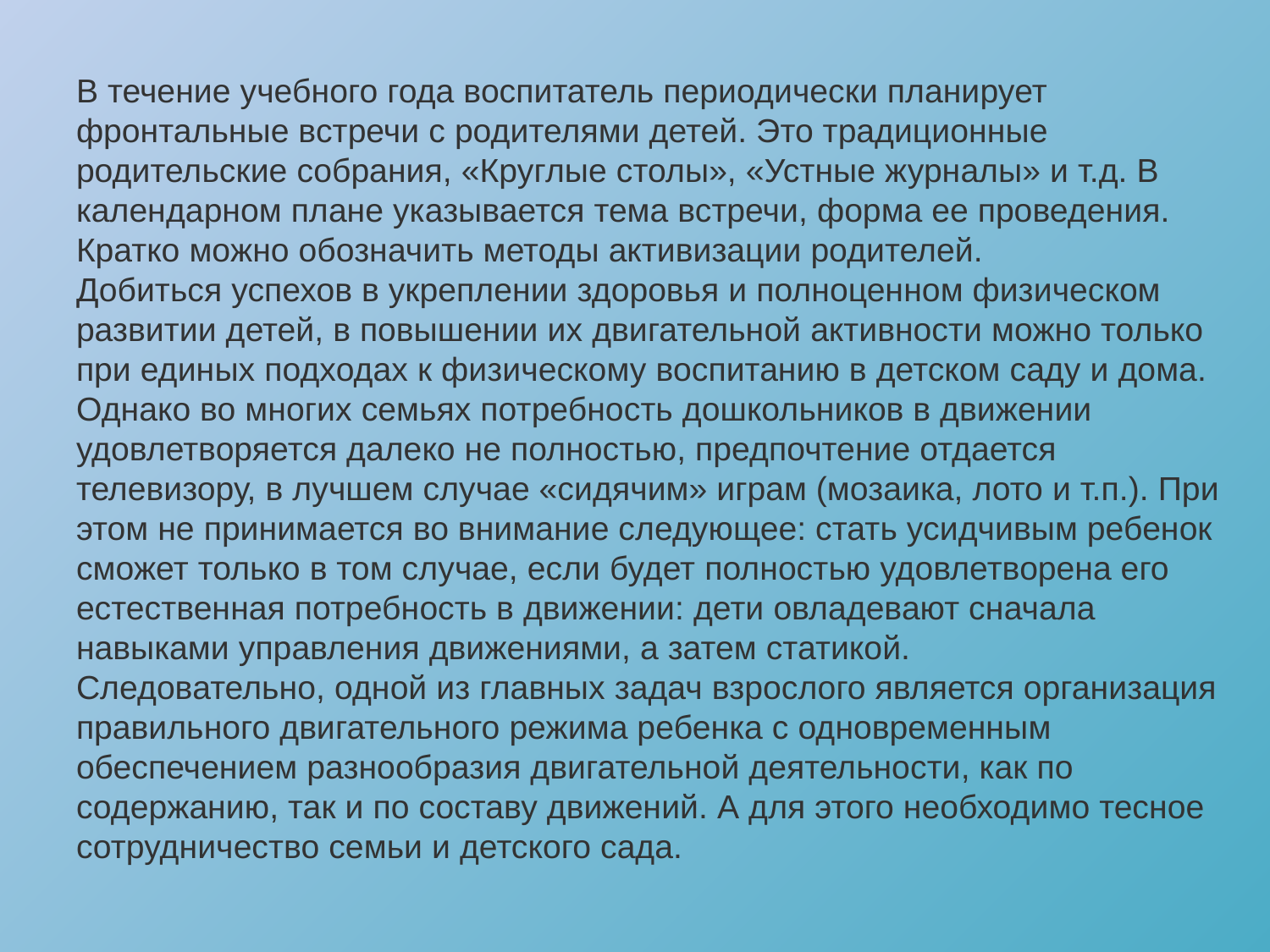

# В течение учебного года воспитатель периодически планирует фронтальные встречи с родителями детей. Это традиционные родительские собрания, «Круглые столы», «Устные журналы» и т.д. В календарном плане указывается тема встречи, форма ее проведения. Кратко можно обозначить методы активизации родителей. Добиться успехов в укреплении здоровья и полноценном физическом развитии детей, в повышении их двигательной активности можно только при единых подходах к физическому воспитанию в детском саду и дома. Однако во многих семьях потребность дошкольников в движении удовлетворяется далеко не полностью, предпочтение отдается телевизору, в лучшем случае «сидячим» играм (мозаика, лото и т.п.). При этом не принимается во внимание следующее: стать усидчивым ребенок сможет только в том случае, если будет полностью удовлетворена его естественная потребность в движении: дети овладевают сначала навыками управления движениями, а затем статикой. Следовательно, одной из главных задач взрослого является организация правильного двигательного режима ребенка с одновременным обеспечением разнообразия двигательной деятельности, как по содержанию, так и по составу движений. А для этого необходимо тесное сотрудничество семьи и детского сада.